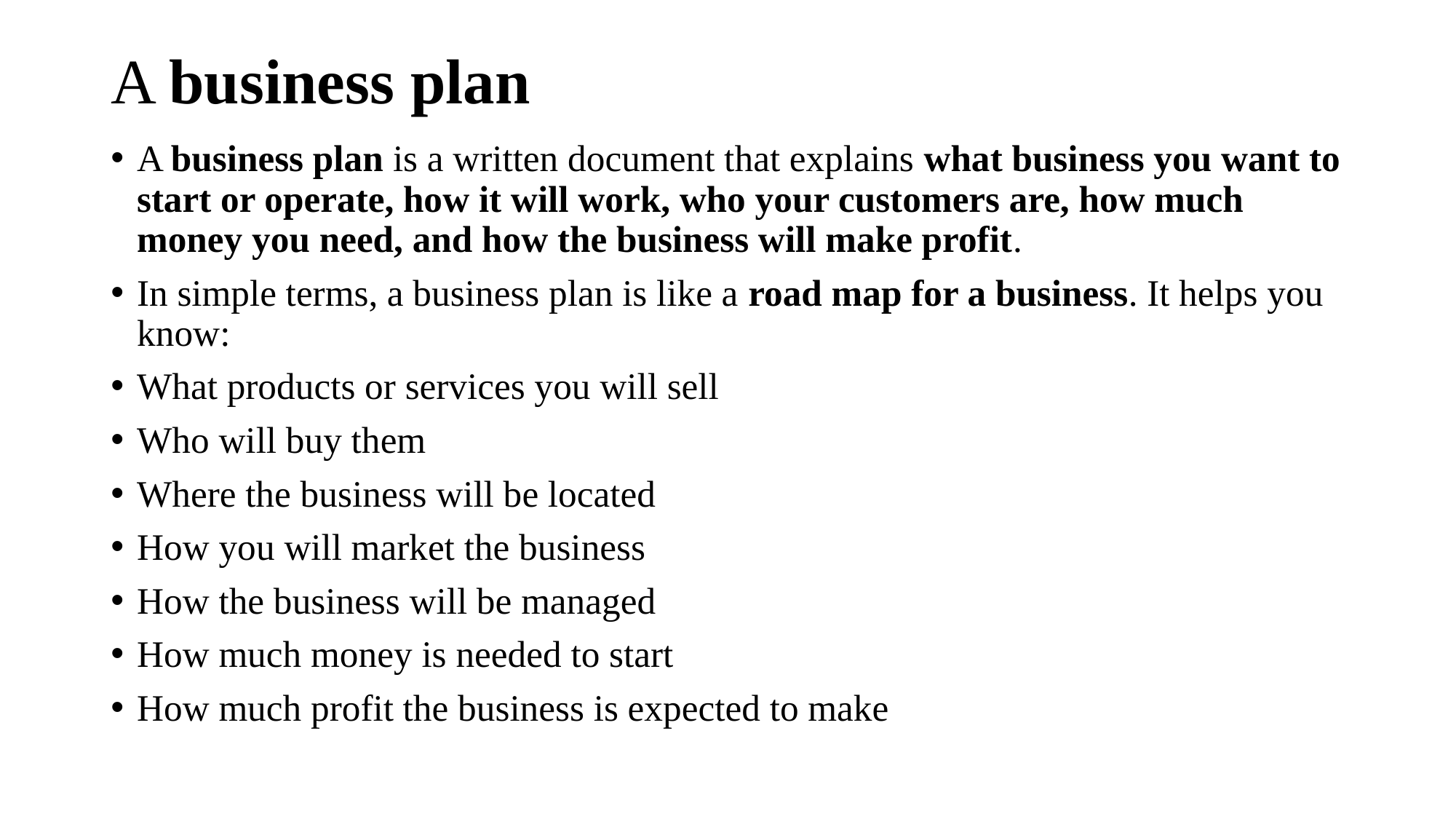

# A business plan
A business plan is a written document that explains what business you want to start or operate, how it will work, who your customers are, how much money you need, and how the business will make profit.
In simple terms, a business plan is like a road map for a business. It helps you know:
What products or services you will sell
Who will buy them
Where the business will be located
How you will market the business
How the business will be managed
How much money is needed to start
How much profit the business is expected to make